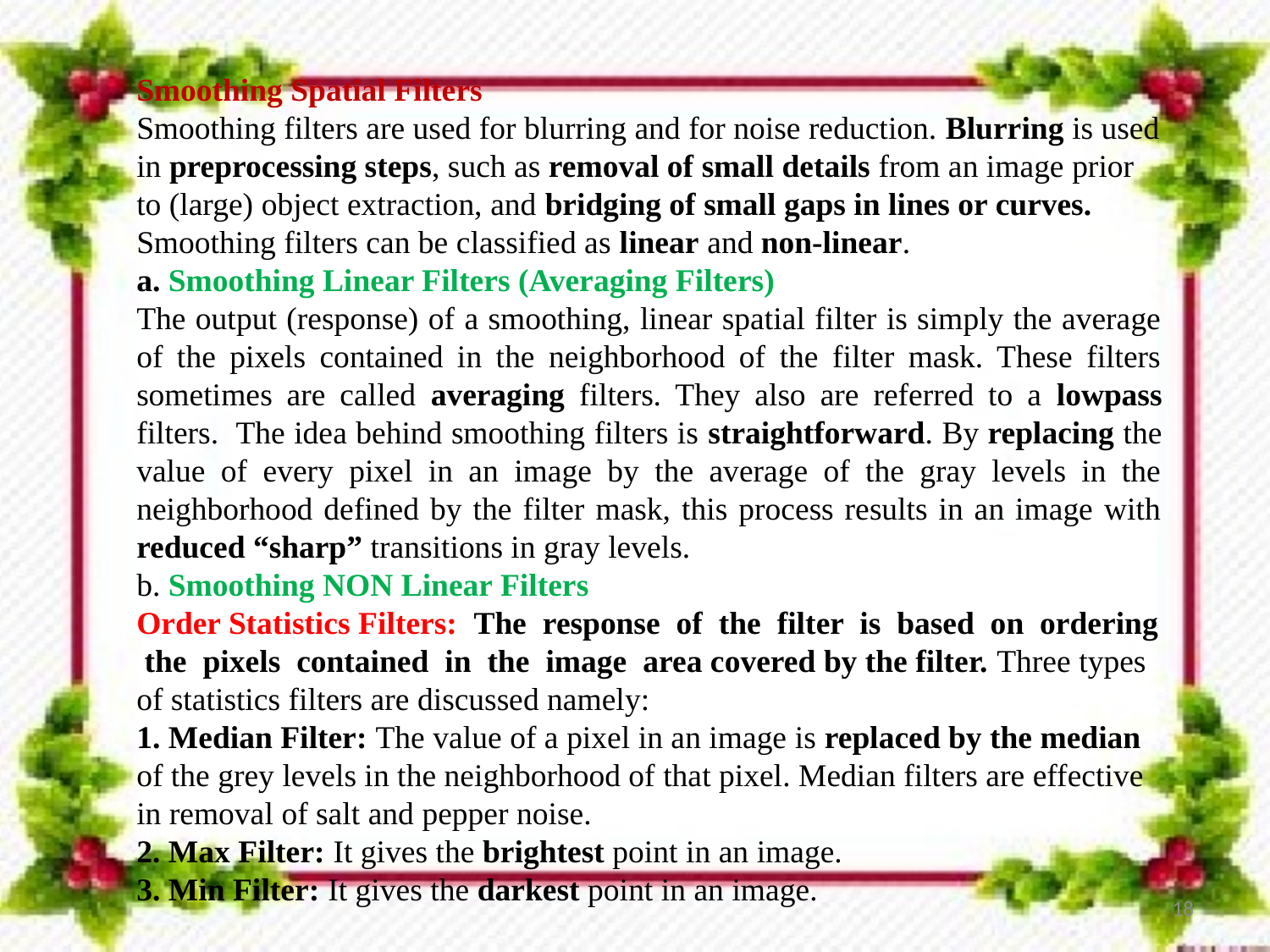

Smoothing Spatial Filters
Smoothing filters are used for blurring and for noise reduction. Blurring is used in preprocessing steps, such as removal of small details from an image prior to (large) object extraction, and bridging of small gaps in lines or curves. Smoothing filters can be classified as linear and non-linear.
a. Smoothing Linear Filters (Averaging Filters)
The output (response) of a smoothing, linear spatial filter is simply the average of the pixels contained in the neighborhood of the filter mask. These filters sometimes are called averaging filters. They also are referred to a lowpass filters.  The idea behind smoothing filters is straightforward. By replacing the value of every pixel in an image by the average of the gray levels in the neighborhood defined by the filter mask, this process results in an image with reduced “sharp” transitions in gray levels.
b. Smoothing NON Linear Filters
Order Statistics Filters:  The  response  of  the  filter  is  based  on  ordering  the  pixels  contained  in  the  image  area covered by the filter. Three types of statistics filters are discussed namely:
1. Median Filter: The value of a pixel in an image is replaced by the median of the grey levels in the neighborhood of that pixel. Median filters are effective in removal of salt and pepper noise.
2. Max Filter: It gives the brightest point in an image.
3. Min Filter: It gives the darkest point in an image.
18